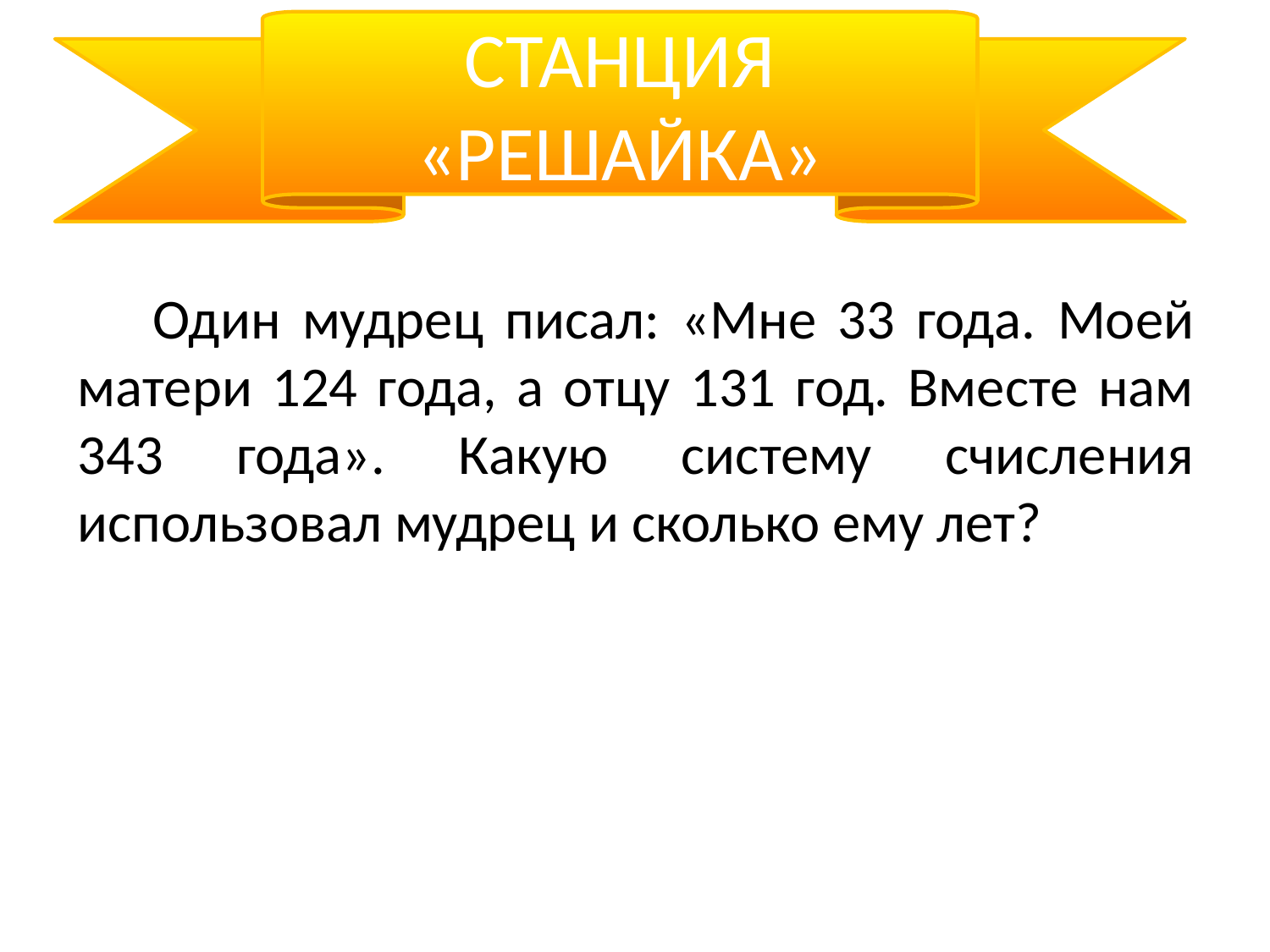

СТАНЦИЯ «РЕШАЙКА»
Один мудрец писал: «Мне 33 года. Моей матери 124 года, а отцу 131 год. Вместе нам 343 года». Какую систему счисления использовал мудрец и сколько ему лет?